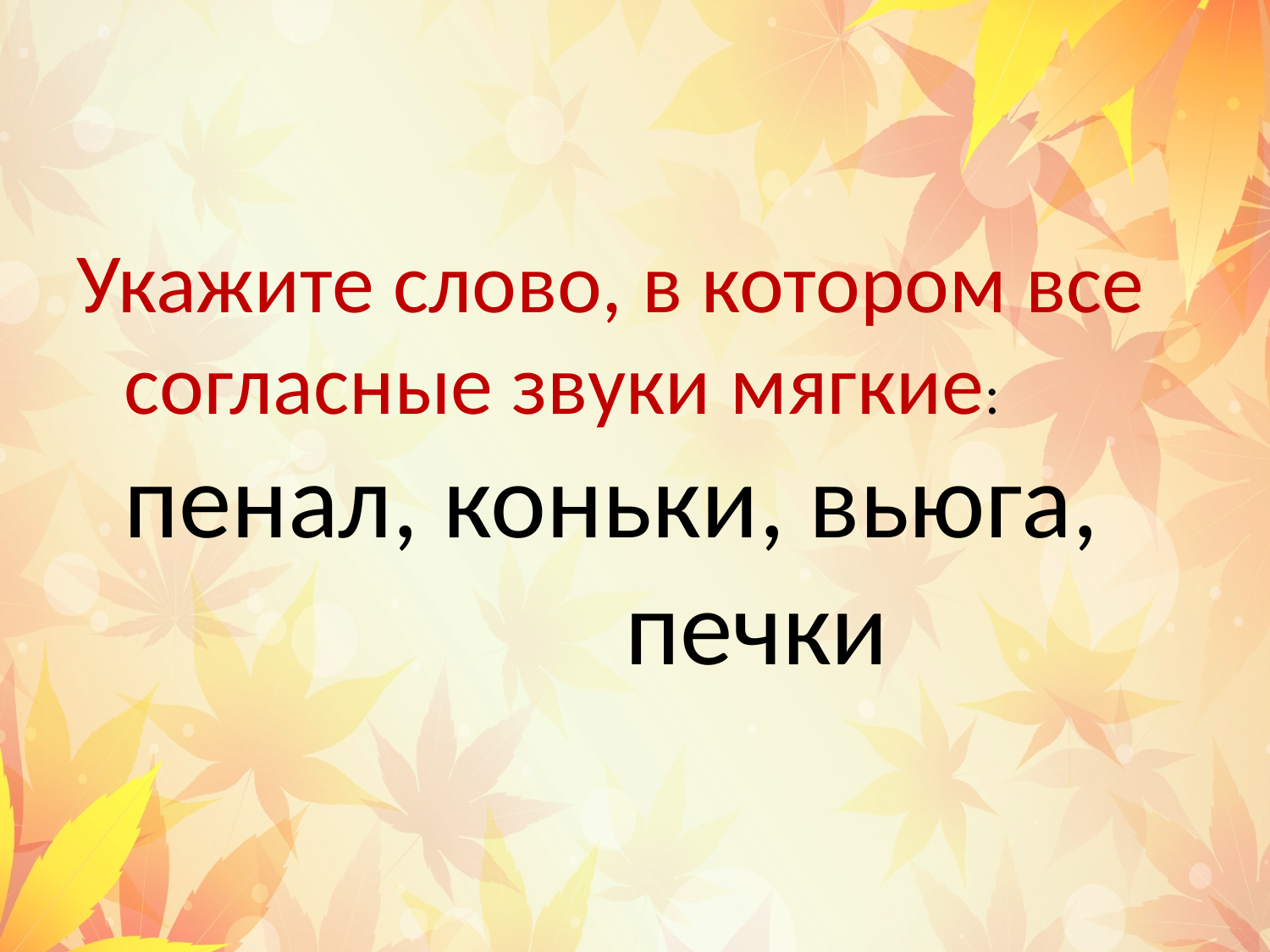

#
Укажите слово, в котором все согласные звуки мягкие: пенал, коньки, вьюга,                         печки